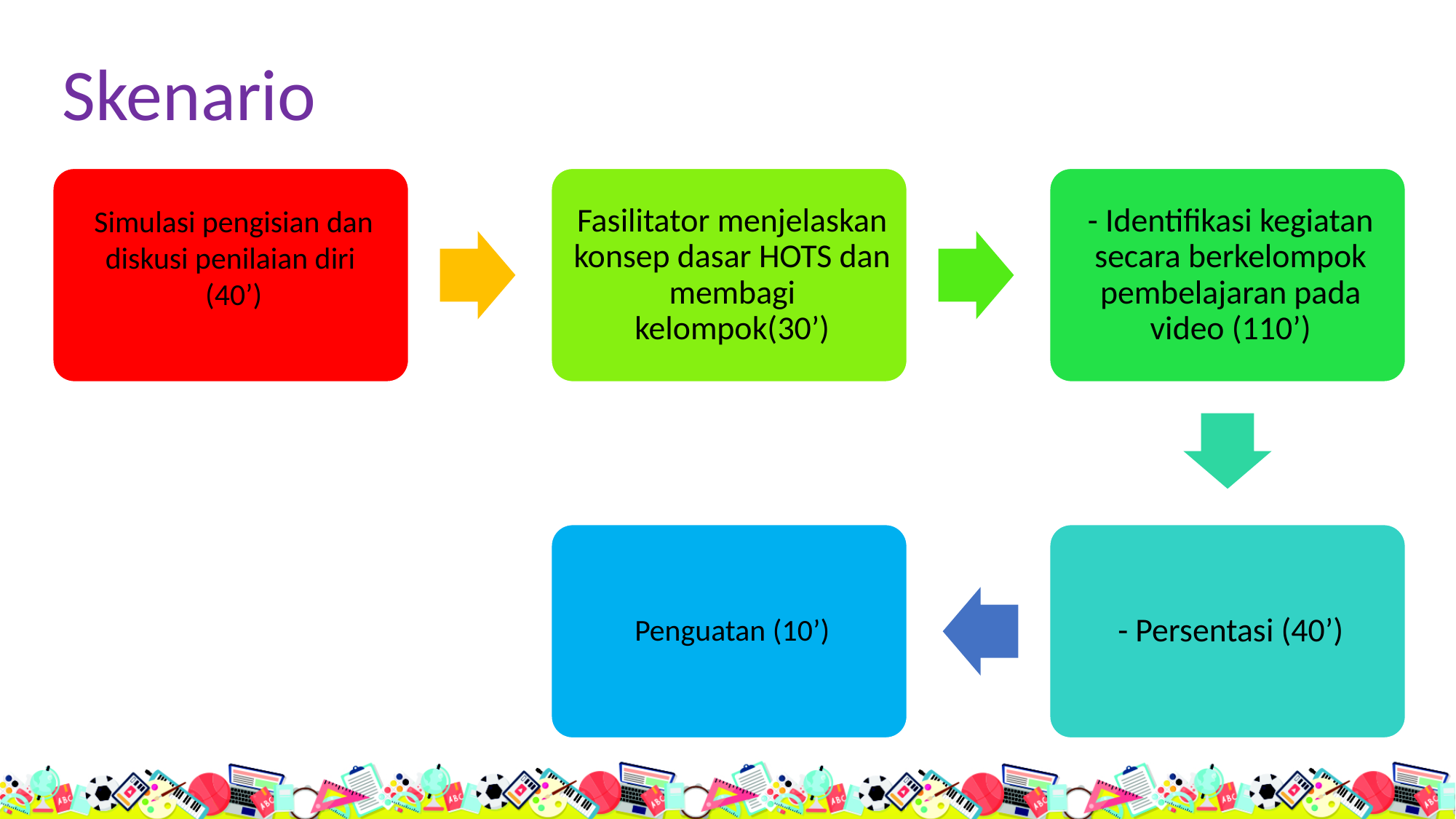

# Skenario
Simulasi pengisian dan diskusi penilaian diri  (40’)

Fasilitator menjelaskan konsep dasar HOTS dan membagi kelompok(30’)

- Identifikasi kegiatan secara berkelompok pembelajaran pada video (110’)

- Persentasi (40’)

Penguatan (10’)